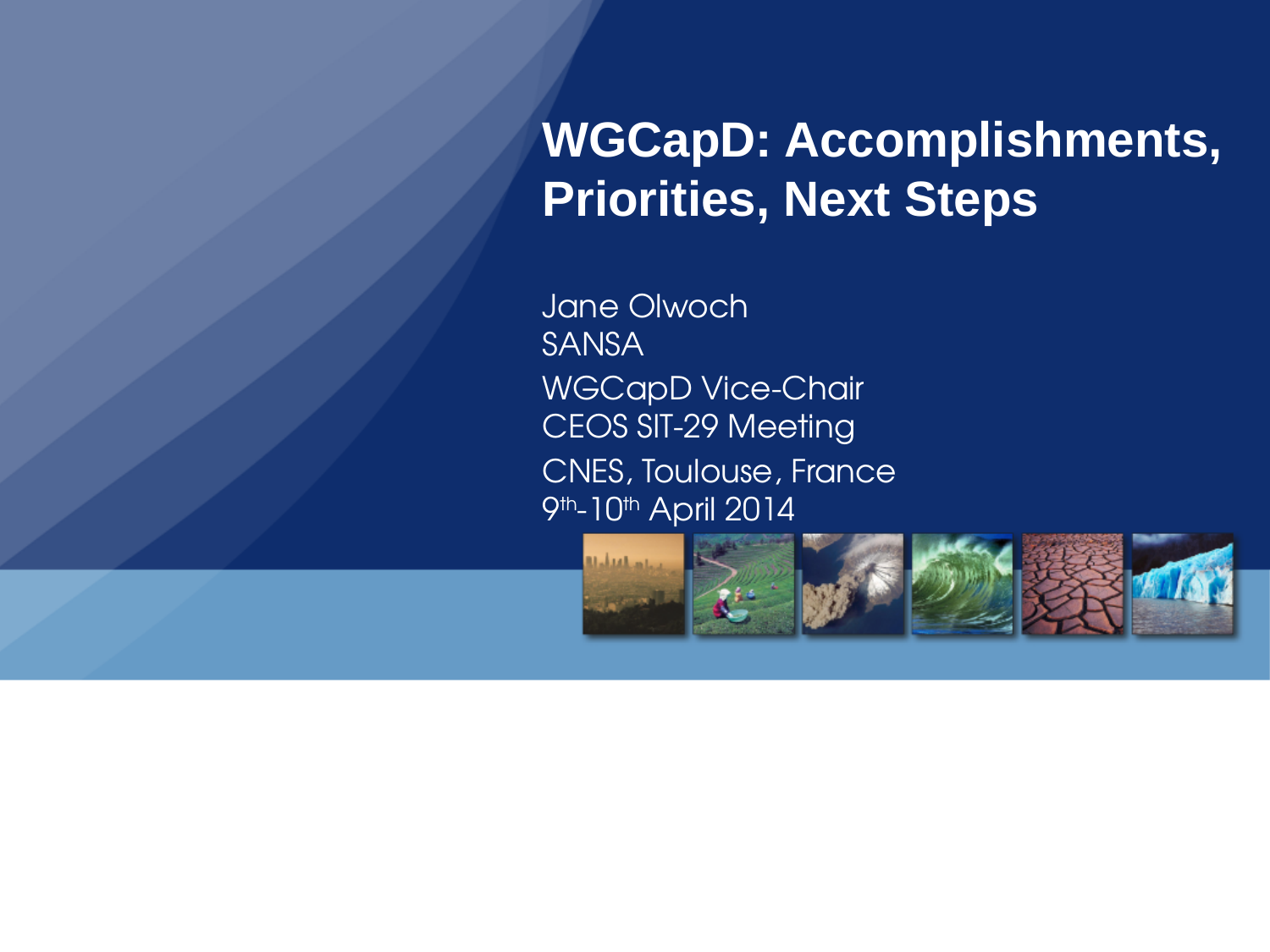

# WGCapD: Accomplishments, Priorities, Next Steps
Jane Olwoch
SANSA
WGCapD Vice-Chair
CEOS SIT-29 Meeting
CNES, Toulouse, France
9th-10th April 2014